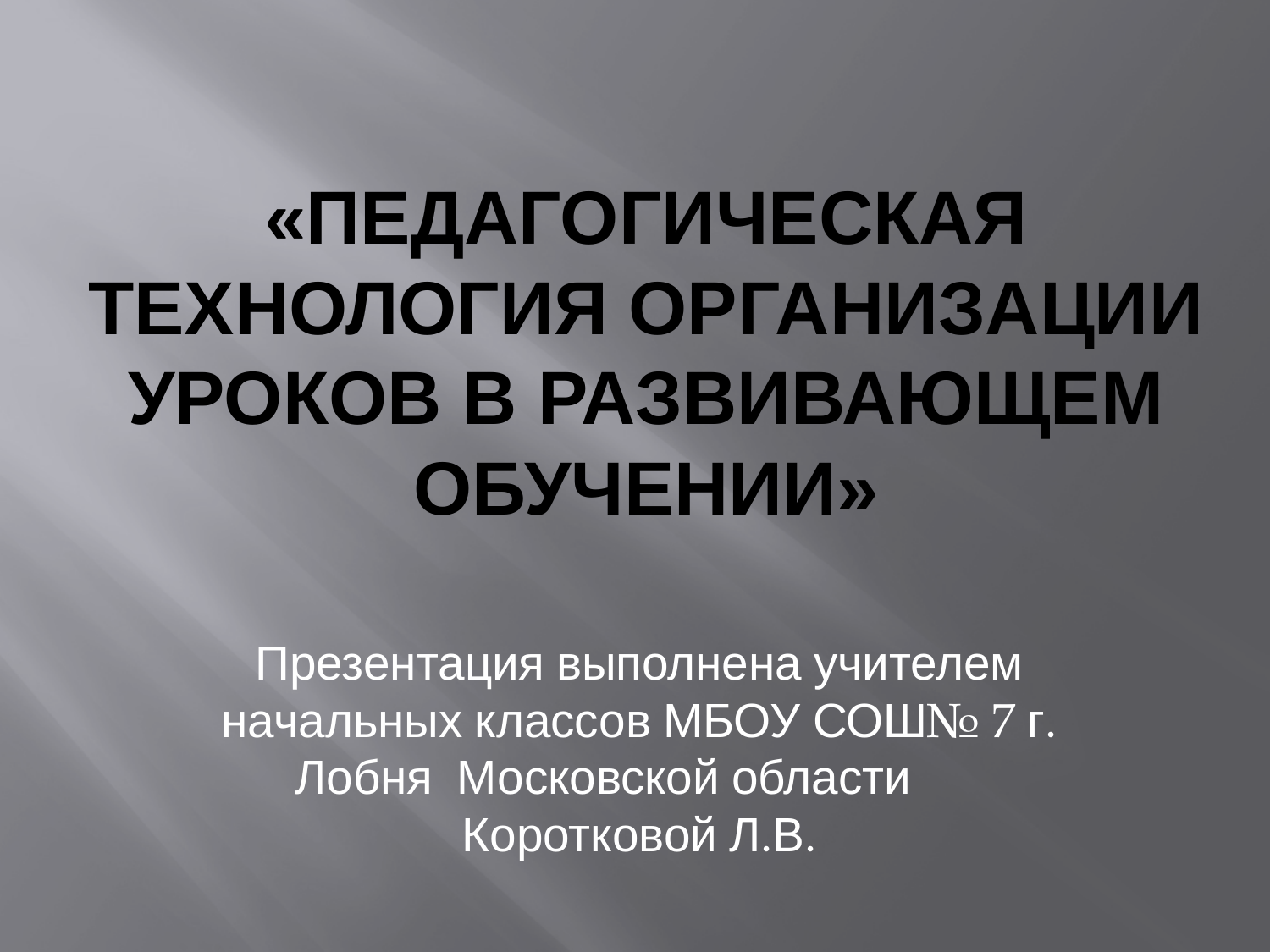

# «Педагогическая технология организации уроков в развивающем обучении»
Презентация выполнена учителем начальных классов МБОУ СОШ№ 7 г. Лобня  Московской области       Коротковой Л.В.